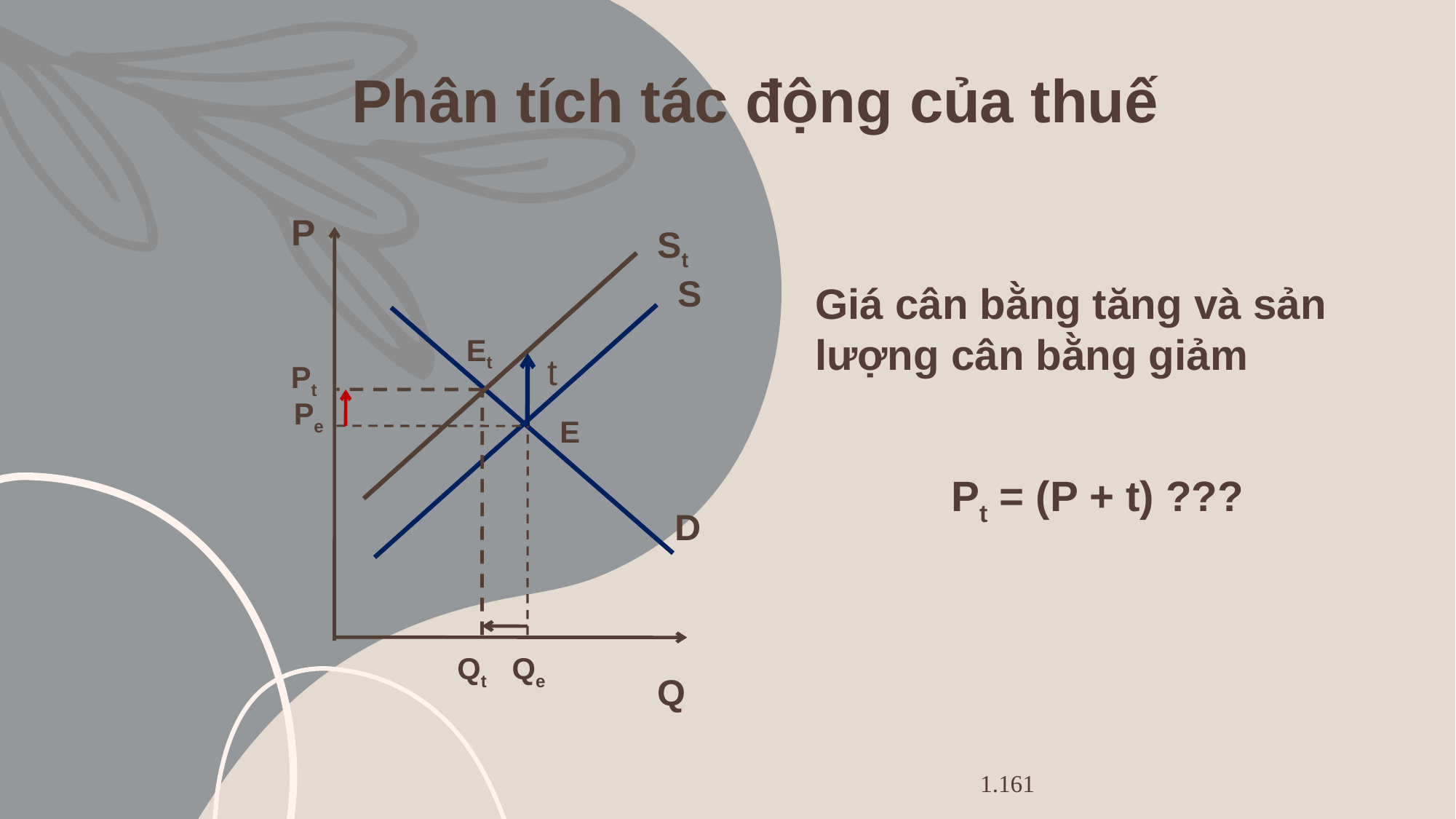

# Phân tích tác động của thuế
P
Q
S
Pe
D
Qe
St
t
Giá cân bằng tăng và sản lượng cân bằng giảm
Et
Pt
Qt
E
Pt = (P + t) ???
1.161